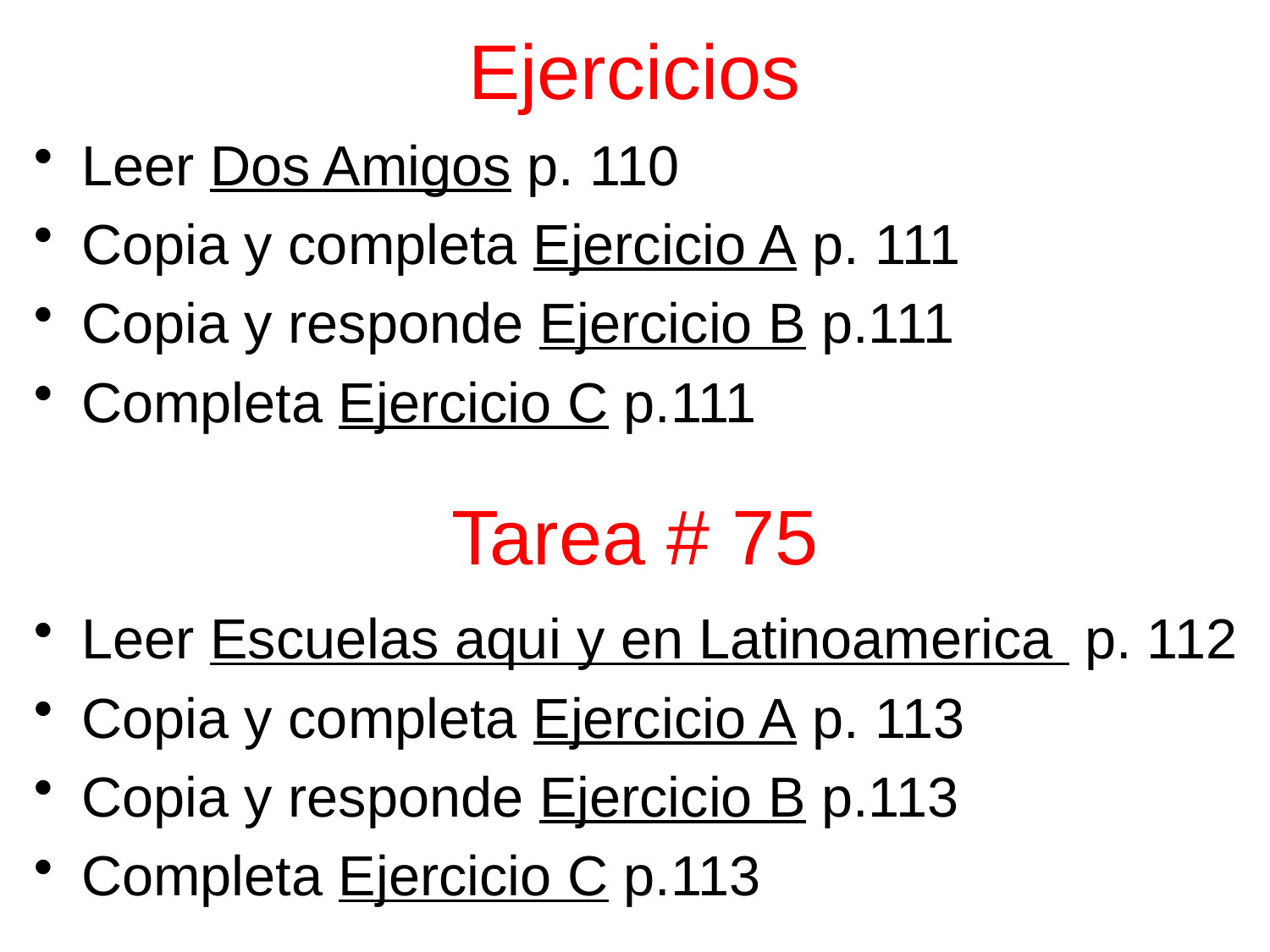

# Ejercicios
Leer Dos Amigos p. 110
Copia y completa Ejercicio A p. 111
Copia y responde Ejercicio B p.111
Completa Ejercicio C p.111

Leer Escuelas aqui y en Latinoamerica  p. 112
Copia y completa Ejercicio A p. 113
Copia y responde Ejercicio B p.113
Completa Ejercicio C p.113

Tarea # 75